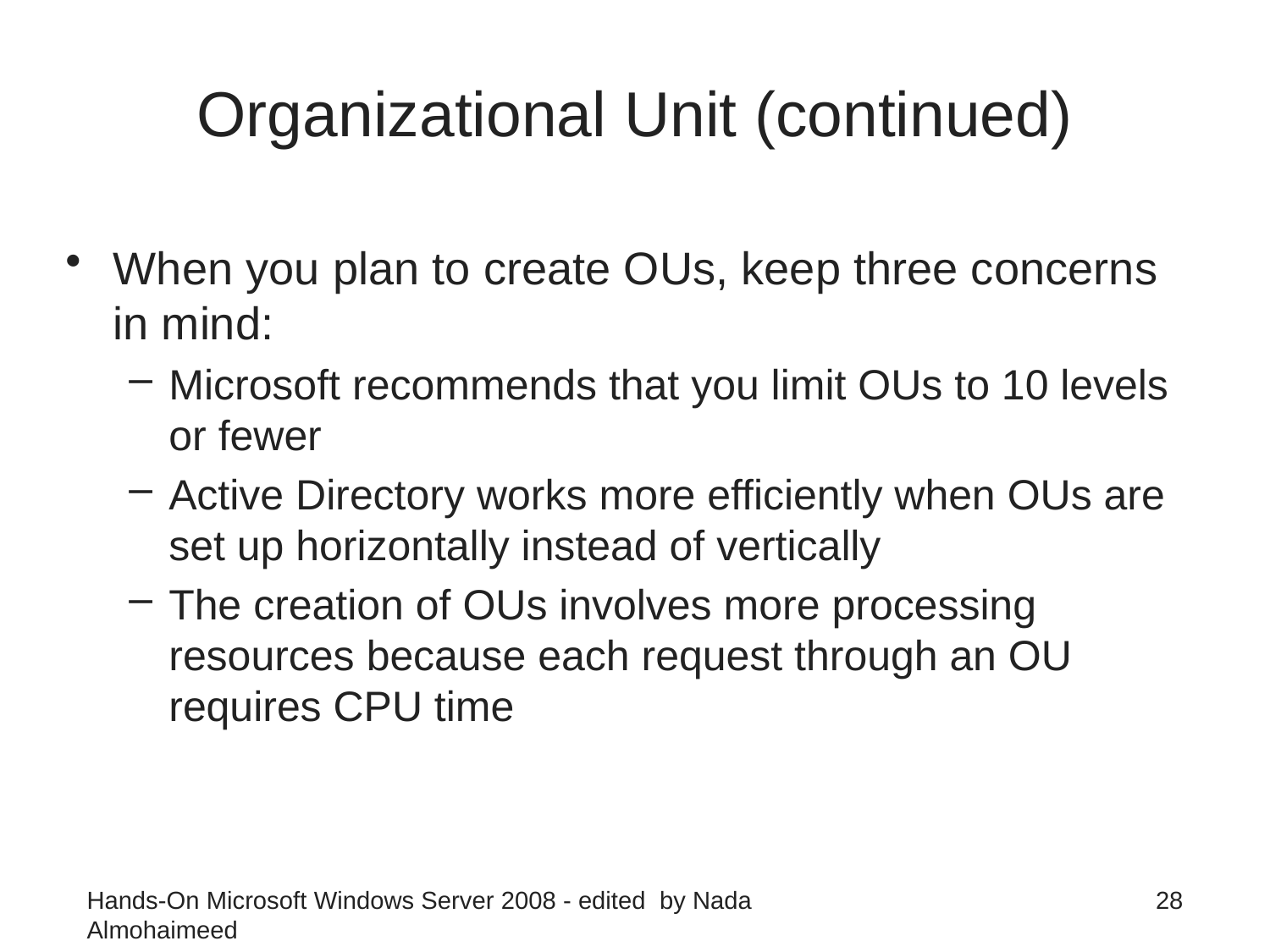

# Organizational Unit (continued)
When you plan to create OUs, keep three concerns in mind:
Microsoft recommends that you limit OUs to 10 levels or fewer
Active Directory works more efficiently when OUs are set up horizontally instead of vertically
The creation of OUs involves more processing resources because each request through an OU requires CPU time
Hands-On Microsoft Windows Server 2008 - edited  by Nada Almohaimeed
28